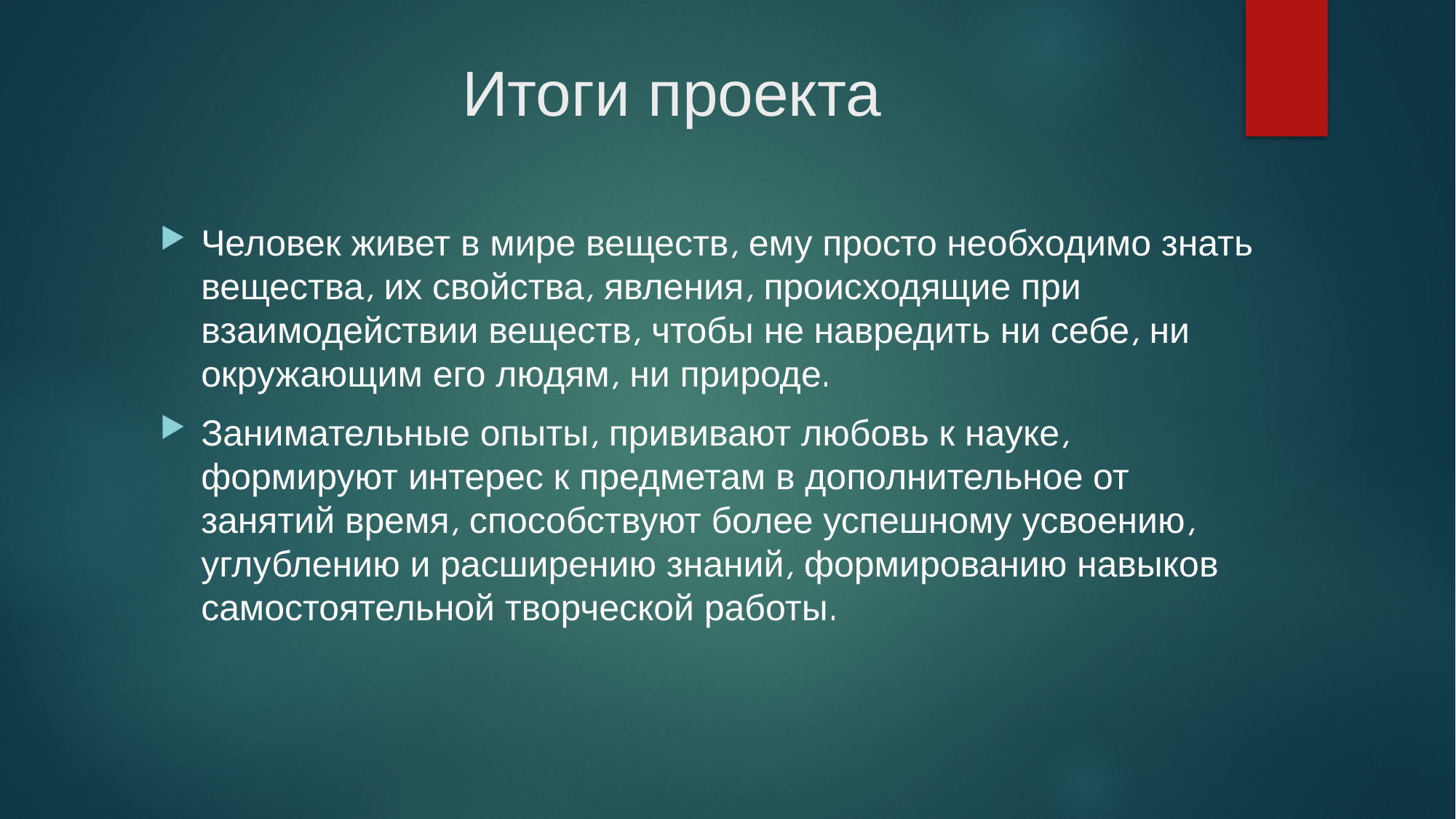

# Итоги проекта
Человек живет в мире веществ, ему просто необходимо знать вещества, их свойства, явления, происходящие при взаимодействии веществ, чтобы не навредить ни себе, ни окружающим его людям, ни природе.
Занимательные опыты, прививают любовь к науке, формируют интерес к предметам в дополнительное от занятий время, способствуют более успешному усвоению, углублению и расширению знаний, формированию навыков самостоятельной творческой работы.